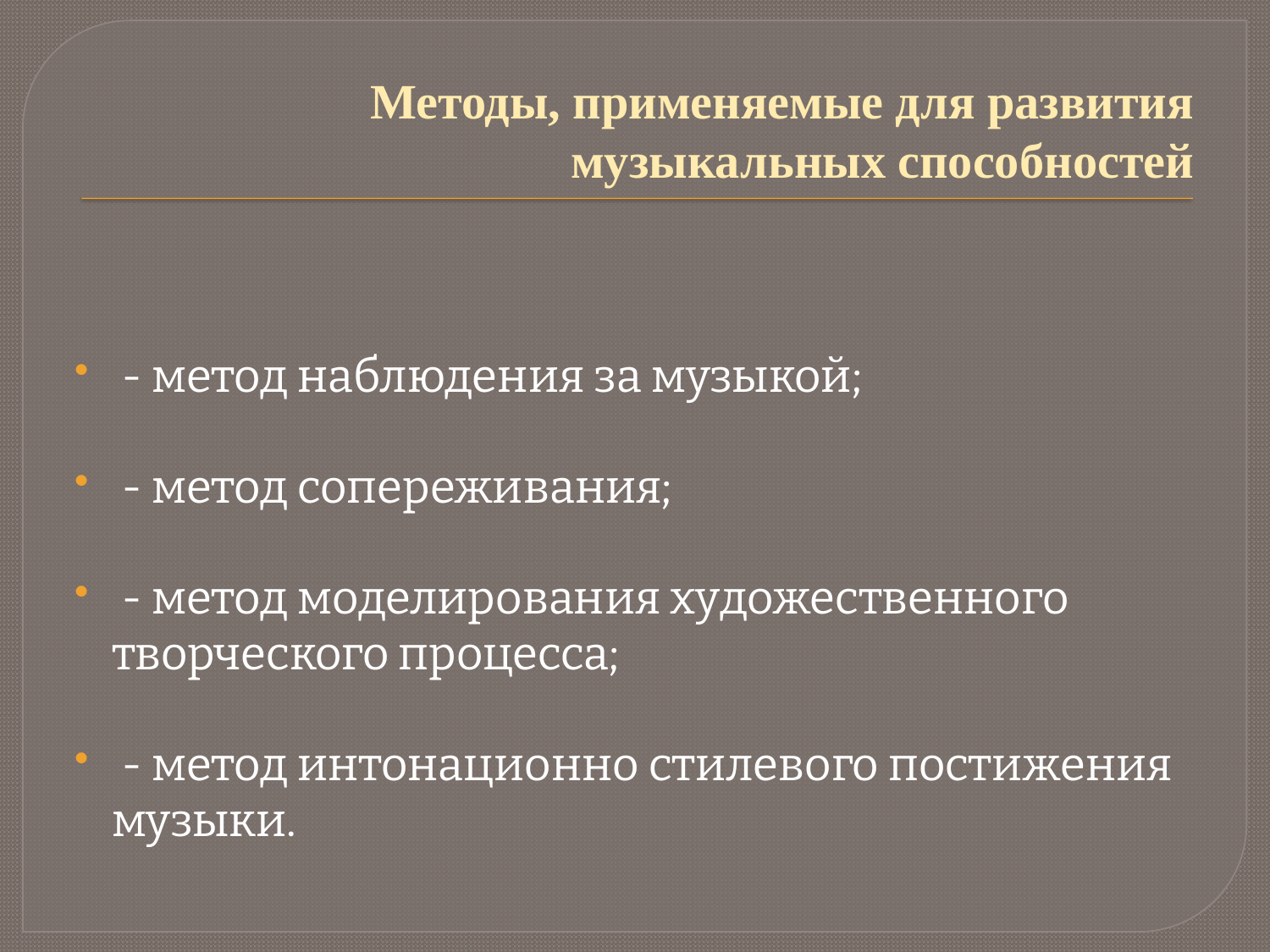

# Методы, применяемые для развития музыкальных способностей

 - метод наблюдения за музыкой;

 - метод сопереживания;

 - метод моделирования художественного творческого процесса;

 - метод интонационно стилевого постижения музыки.